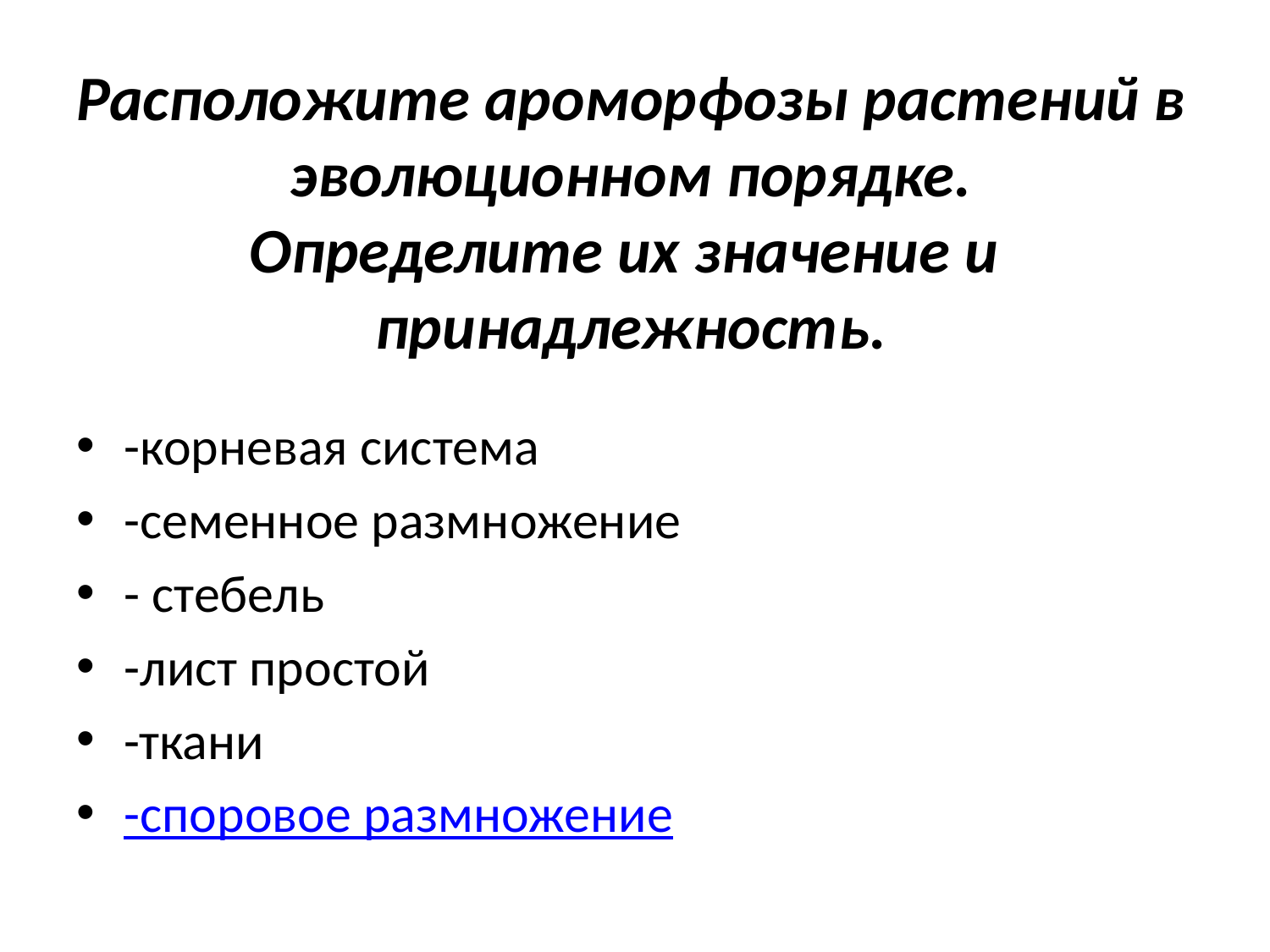

# Расположите ароморфозы растений в эволюционном порядке. Определите их значение и  принадлежность.
-корневая система
-семенное размножение
- стебель
-лист простой
-ткани
-споровое размножение